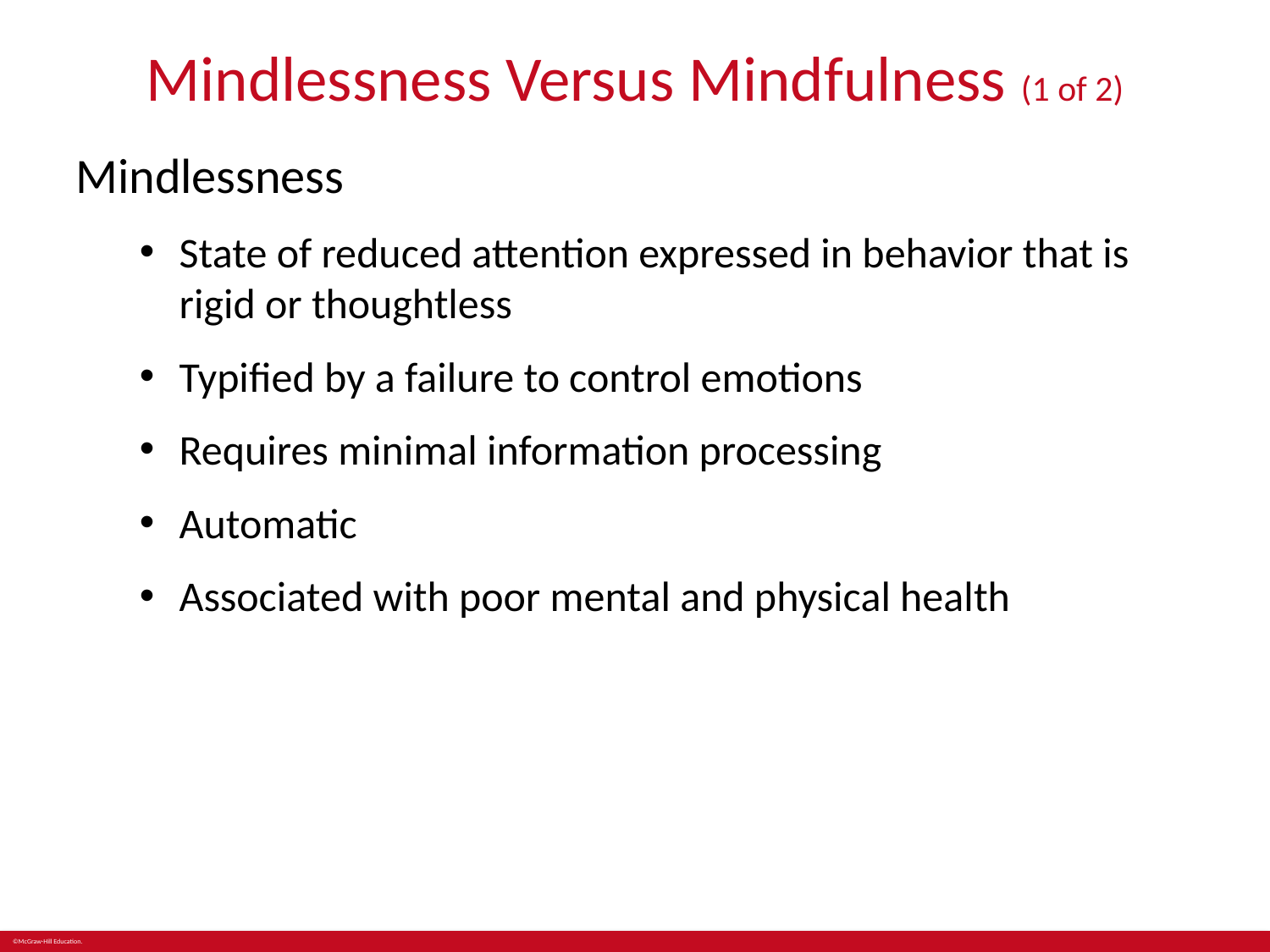

# Mindlessness Versus Mindfulness (1 of 2)
Mindlessness
State of reduced attention expressed in behavior that is rigid or thoughtless
Typified by a failure to control emotions
Requires minimal information processing
Automatic
Associated with poor mental and physical health